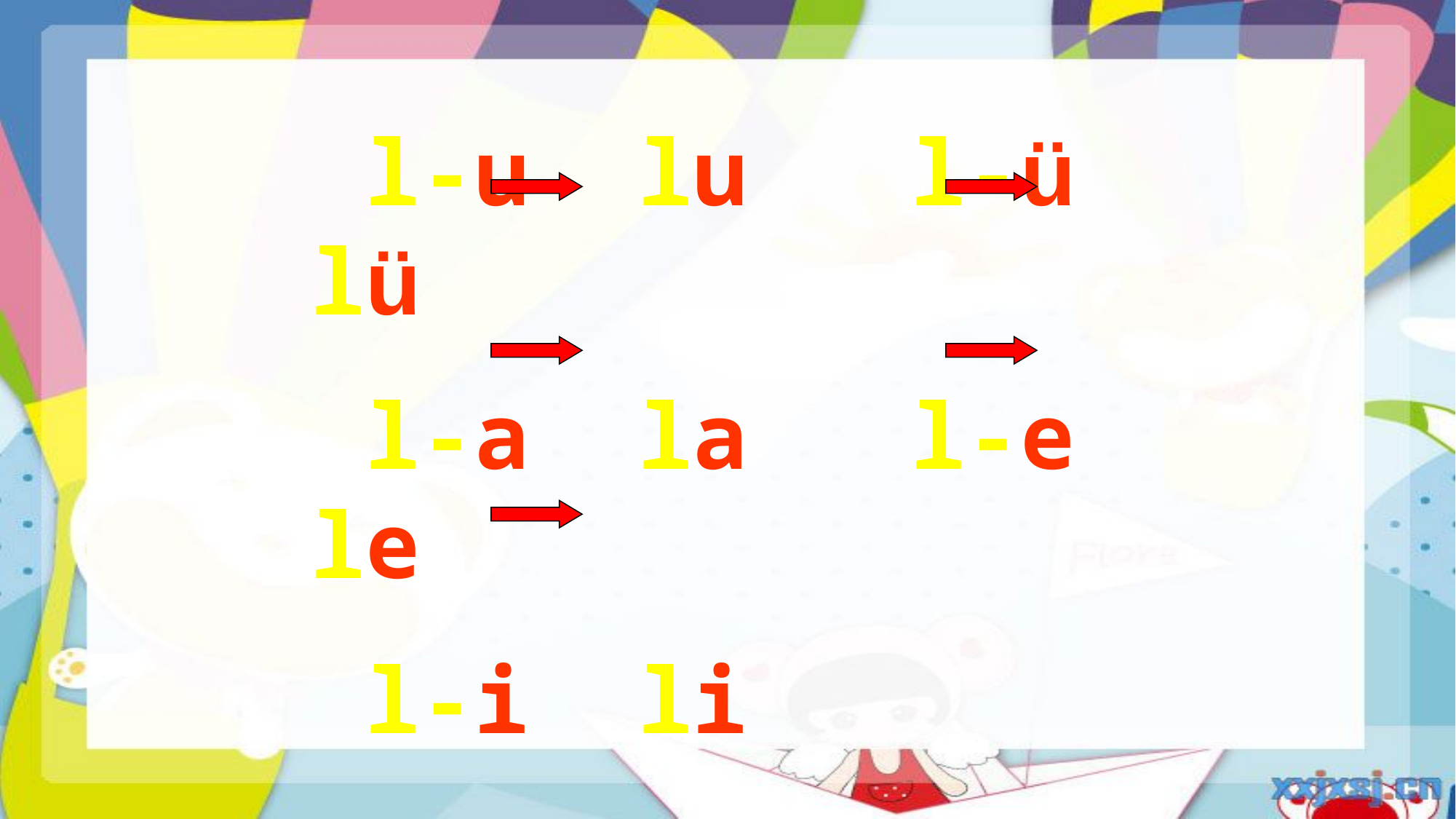

l-u  lu   l-ü  lü
 l-a  la   l-e  le
 l-i  li